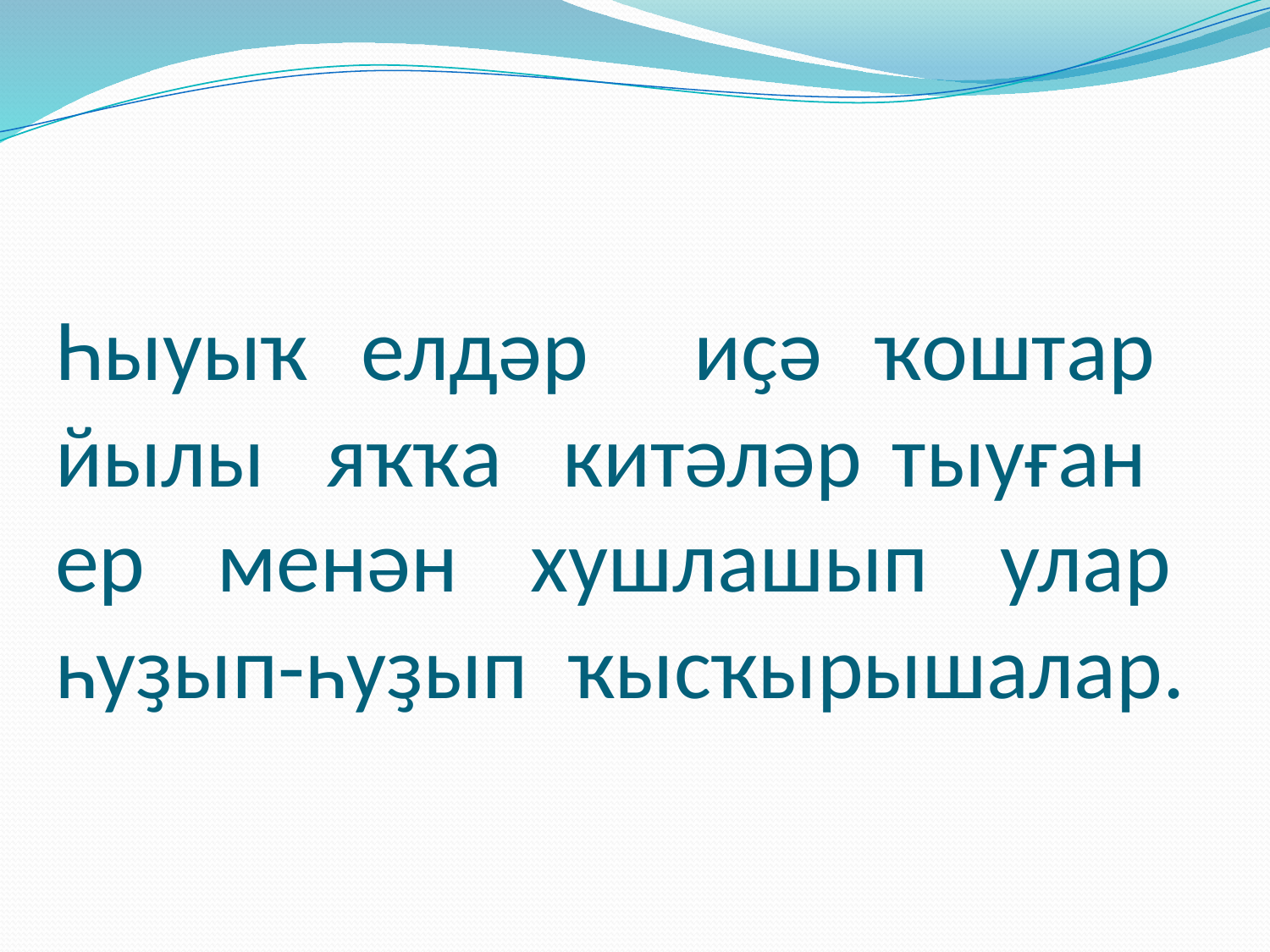

# Һыуыҡ елдәр  иҫә ҡоштар  йылы  яҡҡа  китәләр тыуған   ер  менән  хушлашып  улар  һуҙып-һуҙып  ҡысҡырышалар.